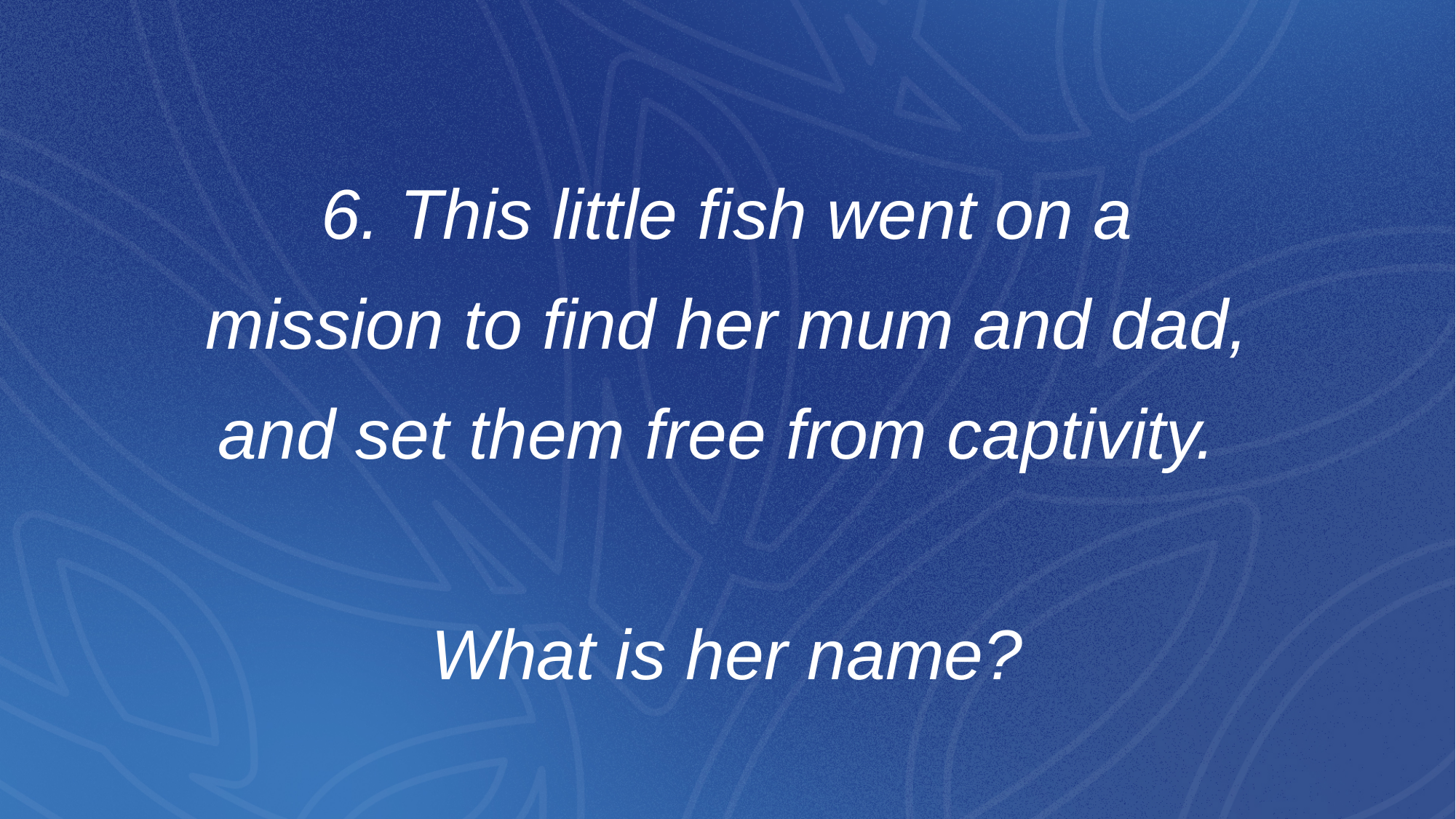

# 6. This little fish went on a mission to find her mum and dad, and set them free from captivity. What is her name?